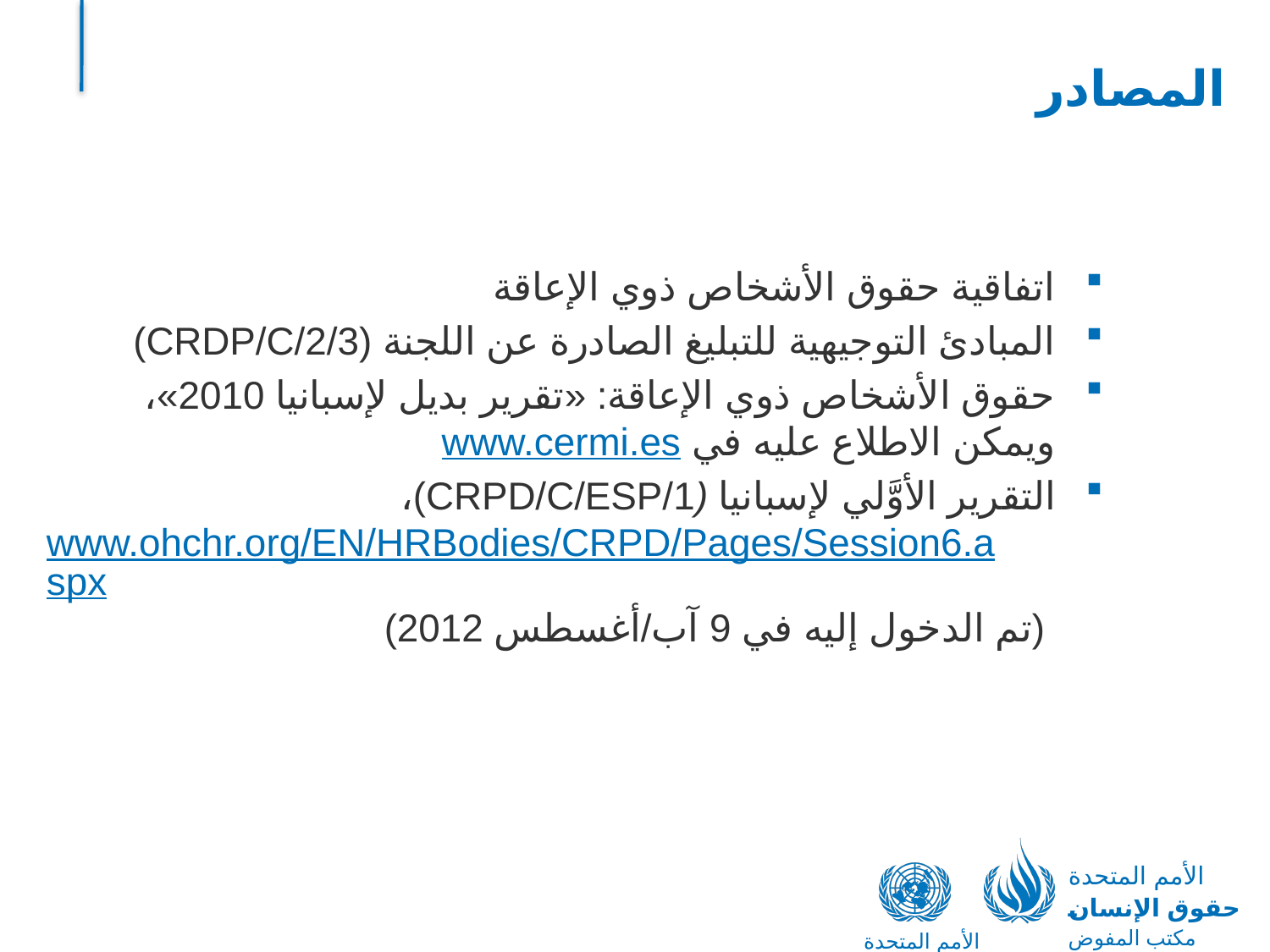

# المصادر
اتفاقية حقوق الأشخاص ذوي الإعاقة
المبادئ التوجيهية للتبليغ الصادرة عن اللجنة (CRDP/C/2/3)
حقوق الأشخاص ذوي الإعاقة: «تقرير بديل لإسبانيا 2010»، ويمكن الاطلاع عليه في www.cermi.es
التقرير الأوَّلي لإسبانيا (CRPD/C/ESP/1)، www.ohchr.org/EN/HRBodies/CRPD/Pages/Session6.aspx (تم الدخول إليه في 9 آب/أغسطس 2012)

الأمم المتحدة
حقوق الإنسان
مكتب المفوض السامي
الأمم المتحدة